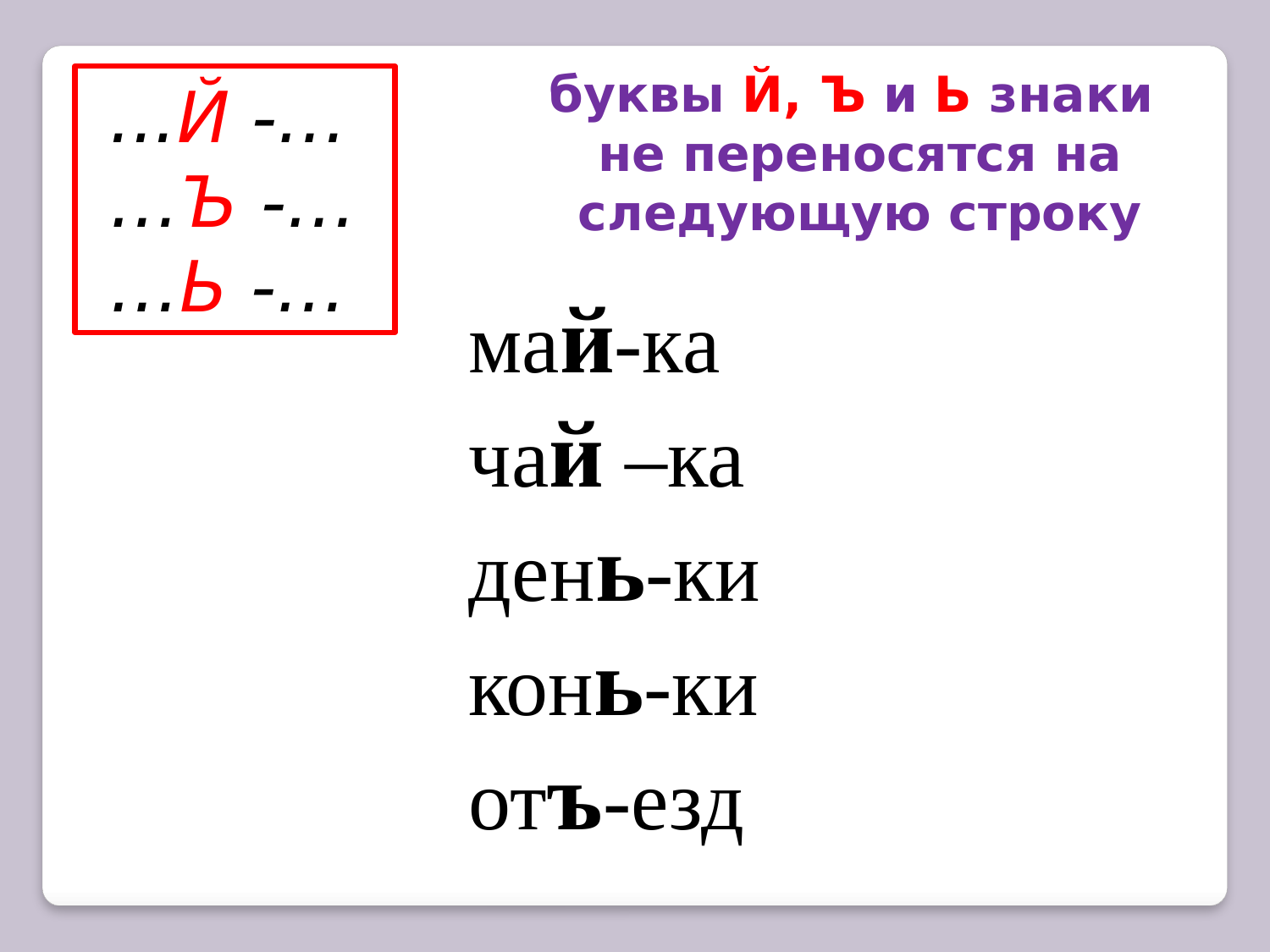

буквы Й, Ъ и Ь знаки
не переносятся на следующую строку
 ...Й -…
 …Ъ -…
 …Ь -…
май-ка
чай –ка
день-ки
конь-ки
отъ-езд